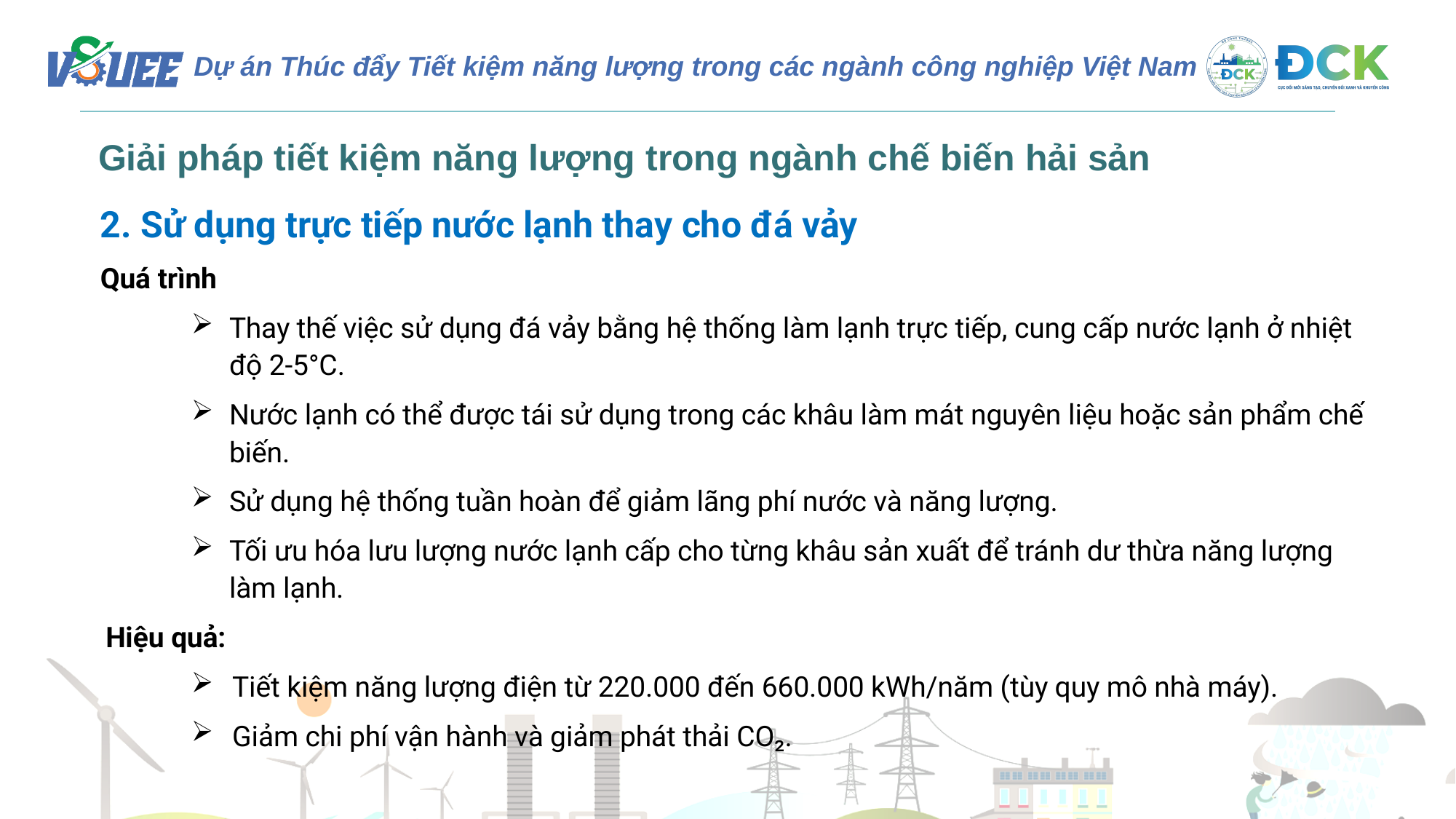

Giải pháp tiết kiệm năng lượng trong ngành chế biến hải sản
2. Sử dụng trực tiếp nước lạnh thay cho đá vảy
Quá trình
Thay thế việc sử dụng đá vảy bằng hệ thống làm lạnh trực tiếp, cung cấp nước lạnh ở nhiệt độ 2-5°C.
Nước lạnh có thể được tái sử dụng trong các khâu làm mát nguyên liệu hoặc sản phẩm chế biến.
Sử dụng hệ thống tuần hoàn để giảm lãng phí nước và năng lượng.
Tối ưu hóa lưu lượng nước lạnh cấp cho từng khâu sản xuất để tránh dư thừa năng lượng làm lạnh.
Hiệu quả:
Tiết kiệm năng lượng điện từ 220.000 đến 660.000 kWh/năm (tùy quy mô nhà máy).
Giảm chi phí vận hành và giảm phát thải CO₂.